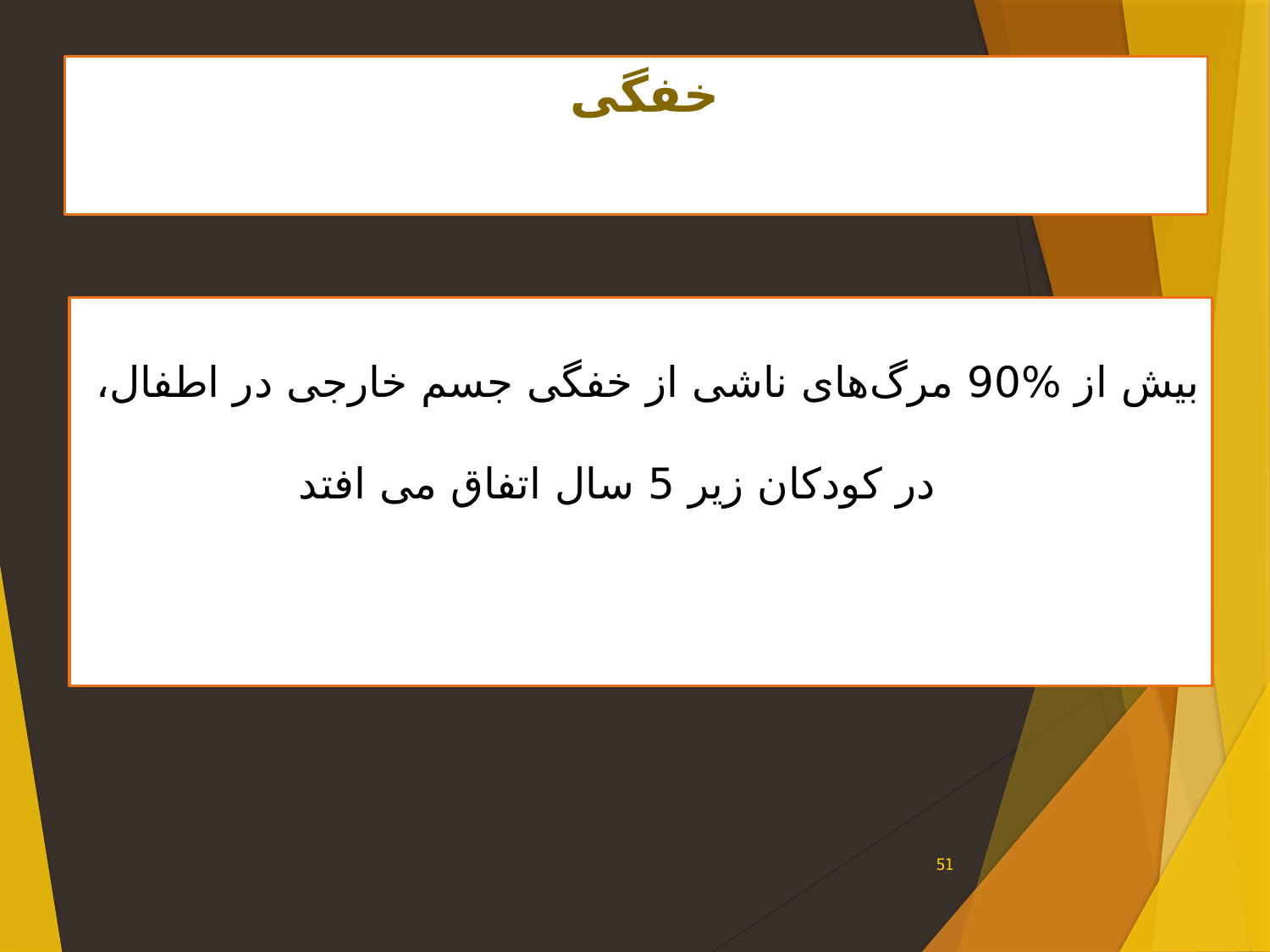

# خفگی
بیش از %90 مرگ‌های ناشی از خفگی جسم خارجی در اطفال،  در کودکان زیر 5 سال اتفاق می افتد
51